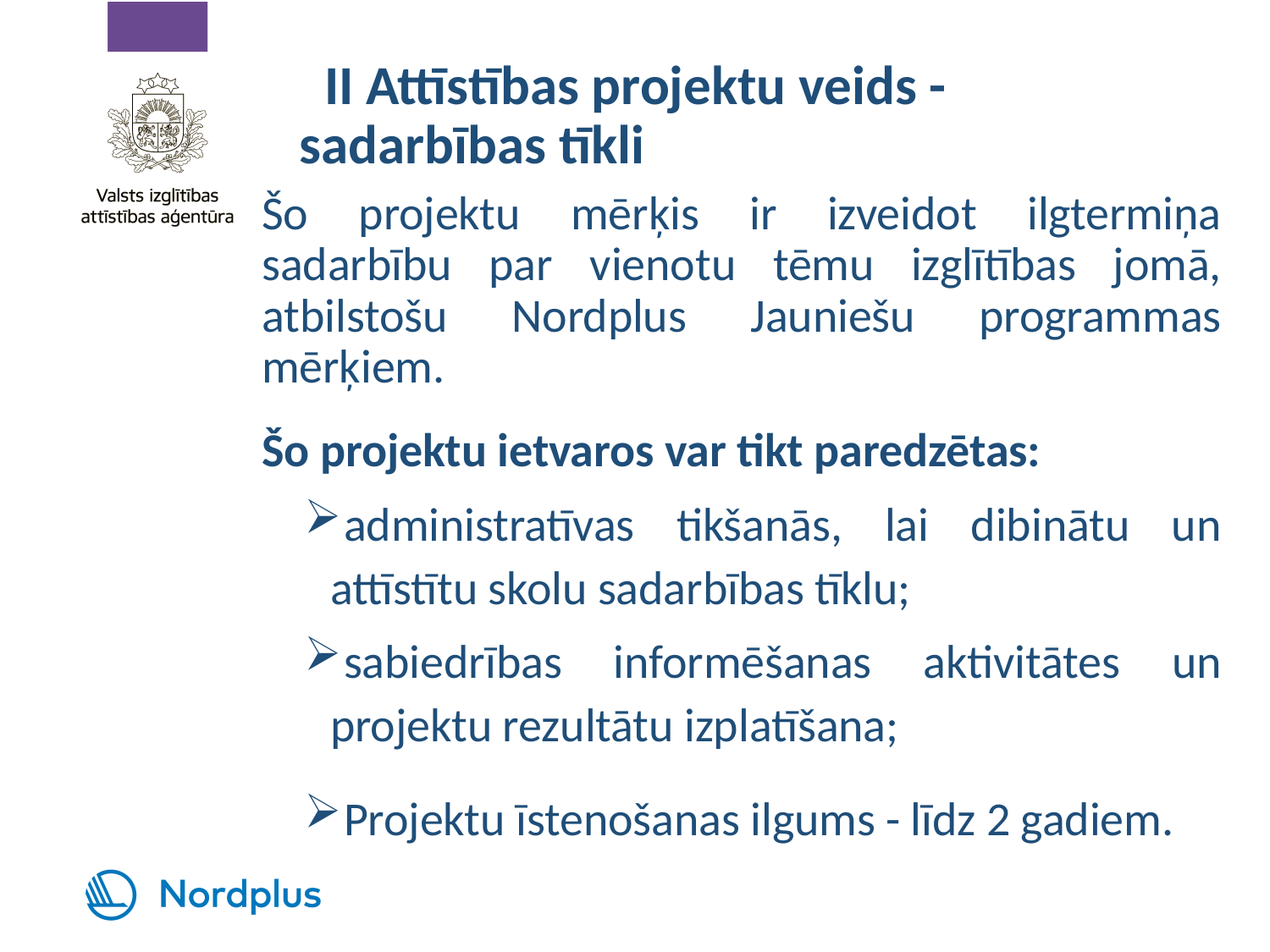

# II Attīstības projektu veids - sadarbības tīkli
Šo projektu mērķis ir izveidot ilgtermiņa sadarbību par vienotu tēmu izglītības jomā, atbilstošu Nordplus Jauniešu programmas mērķiem.
Šo projektu ietvaros var tikt paredzētas:
administratīvas tikšanās, lai dibinātu un attīstītu skolu sadarbības tīklu;
sabiedrības informēšanas aktivitātes un projektu rezultātu izplatīšana;
Projektu īstenošanas ilgums - līdz 2 gadiem.